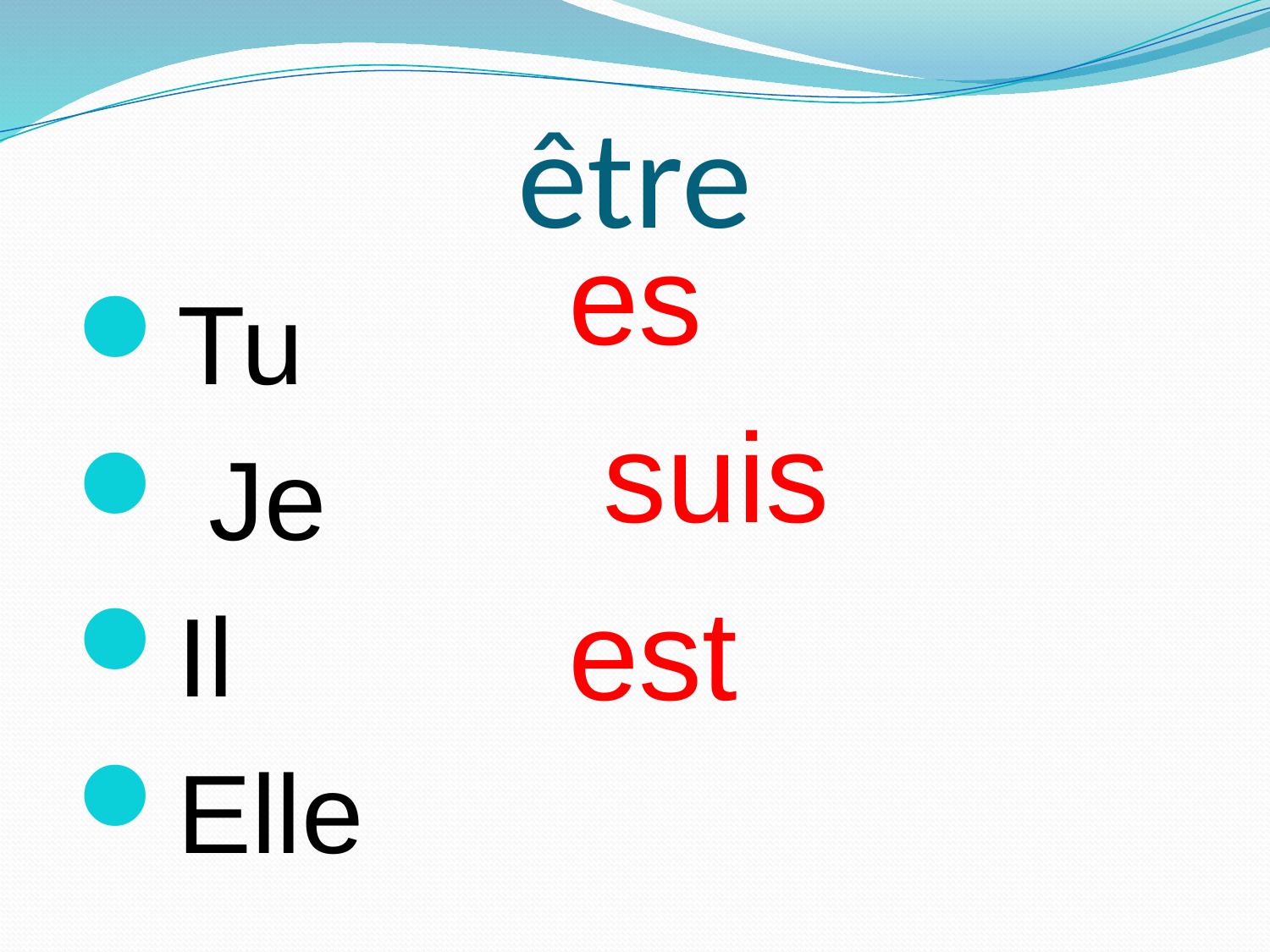

# être
es
 suis
est

Tu
 Je
Il
Elle